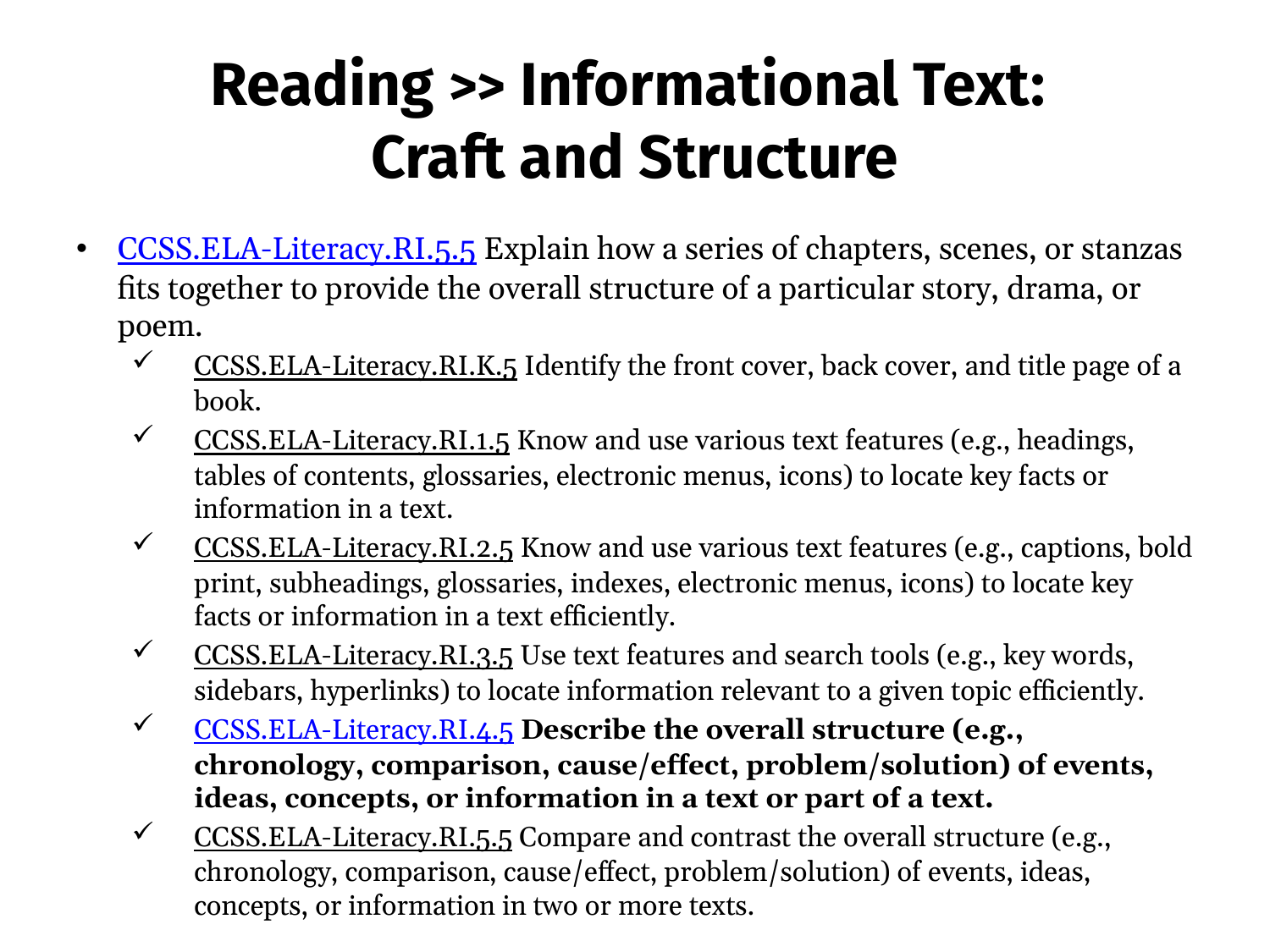

# Reading >> Informational Text: Craft and Structure
CCSS.ELA-Literacy.RI.5.5 Explain how a series of chapters, scenes, or stanzas fits together to provide the overall structure of a particular story, drama, or poem.
CCSS.ELA-Literacy.RI.K.5 Identify the front cover, back cover, and title page of a book.
CCSS.ELA-Literacy.RI.1.5 Know and use various text features (e.g., headings, tables of contents, glossaries, electronic menus, icons) to locate key facts or information in a text.
CCSS.ELA-Literacy.RI.2.5 Know and use various text features (e.g., captions, bold print, subheadings, glossaries, indexes, electronic menus, icons) to locate key facts or information in a text efficiently.
CCSS.ELA-Literacy.RI.3.5 Use text features and search tools (e.g., key words, sidebars, hyperlinks) to locate information relevant to a given topic efficiently.
CCSS.ELA-Literacy.RI.4.5 Describe the overall structure (e.g., chronology, comparison, cause/effect, problem/solution) of events, ideas, concepts, or information in a text or part of a text.
CCSS.ELA-Literacy.RI.5.5 Compare and contrast the overall structure (e.g., chronology, comparison, cause/effect, problem/solution) of events, ideas, concepts, or information in two or more texts.